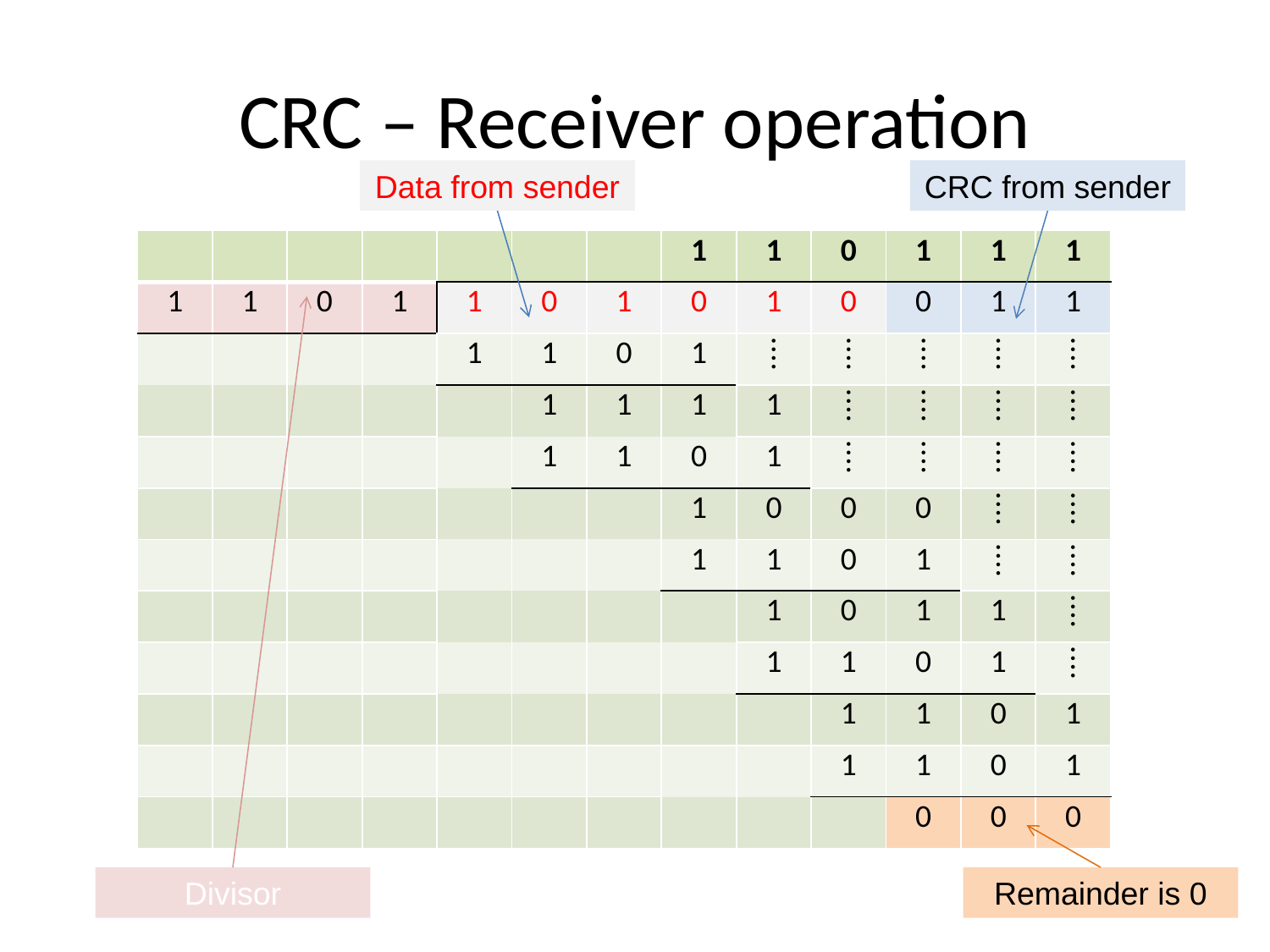

# CRC – Receiver operation
Data from sender
CRC from sender
|  |  |  |  |  |  |  | 1 | 1 | 0 | 1 | 1 | 1 |
| --- | --- | --- | --- | --- | --- | --- | --- | --- | --- | --- | --- | --- |
| 1 | 1 | 0 | 1 | 1 | 0 | 1 | 0 | 1 | 0 | 0 | 1 | 1 |
|  |  |  |  | 1 | 1 | 0 | 1 | ⁞ | ⁞ | ⁞ | ⁞ | ⁞ |
|  |  |  |  |  | 1 | 1 | 1 | 1 | ⁞ | ⁞ | ⁞ | ⁞ |
|  |  |  |  |  | 1 | 1 | 0 | 1 | ⁞ | ⁞ | ⁞ | ⁞ |
|  |  |  |  |  |  |  | 1 | 0 | 0 | 0 | ⁞ | ⁞ |
|  |  |  |  |  |  |  | 1 | 1 | 0 | 1 | ⁞ | ⁞ |
|  |  |  |  |  |  |  |  | 1 | 0 | 1 | 1 | ⁞ |
|  |  |  |  |  |  |  |  | 1 | 1 | 0 | 1 | ⁞ |
|  |  |  |  |  |  |  |  |  | 1 | 1 | 0 | 1 |
|  |  |  |  |  |  |  |  |  | 1 | 1 | 0 | 1 |
|  |  |  |  |  |  |  |  |  |  | 0 | 0 | 0 |
Divisor
Remainder is 0